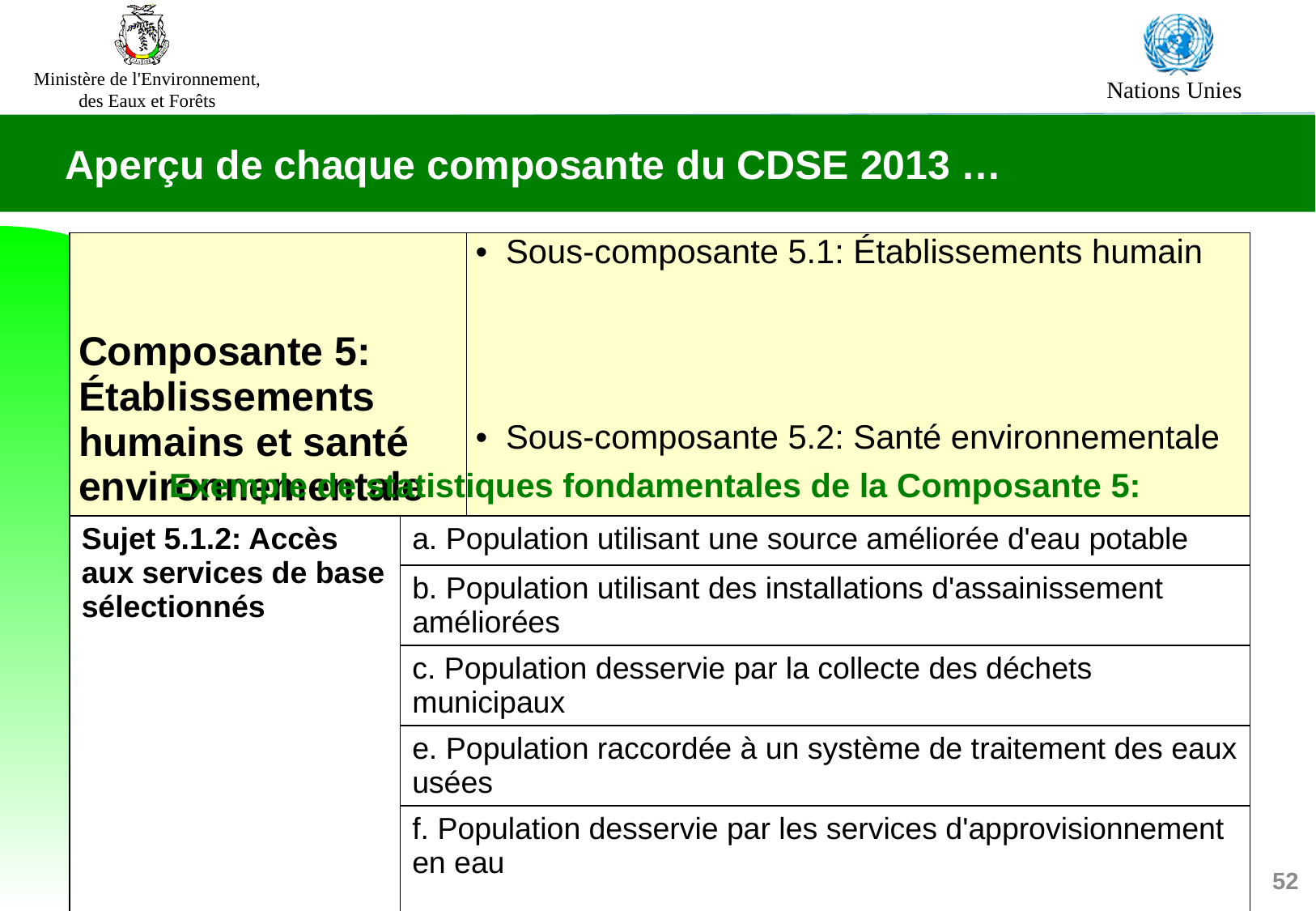

Aperçu de chaque composante du CDSE 2013 …
| Composante 5: Établissements humains et santé environnementale | Sous-composante 5.1: Établissements humain |
| --- | --- |
|  | Sous-composante 5.2: Santé environnementale |
Exemple de statistiques fondamentales de la Composante 5:
| Sujet 5.1.2: Accès aux services de base sélectionnés | a. Population utilisant une source améliorée d'eau potable |
| --- | --- |
|  | b. Population utilisant des installations d'assainissement améliorées |
|  | c. Population desservie par la collecte des déchets municipaux |
|  | e. Population raccordée à un système de traitement des eaux usées |
|  | f. Population desservie par les services d'approvisionnement en eau |
52